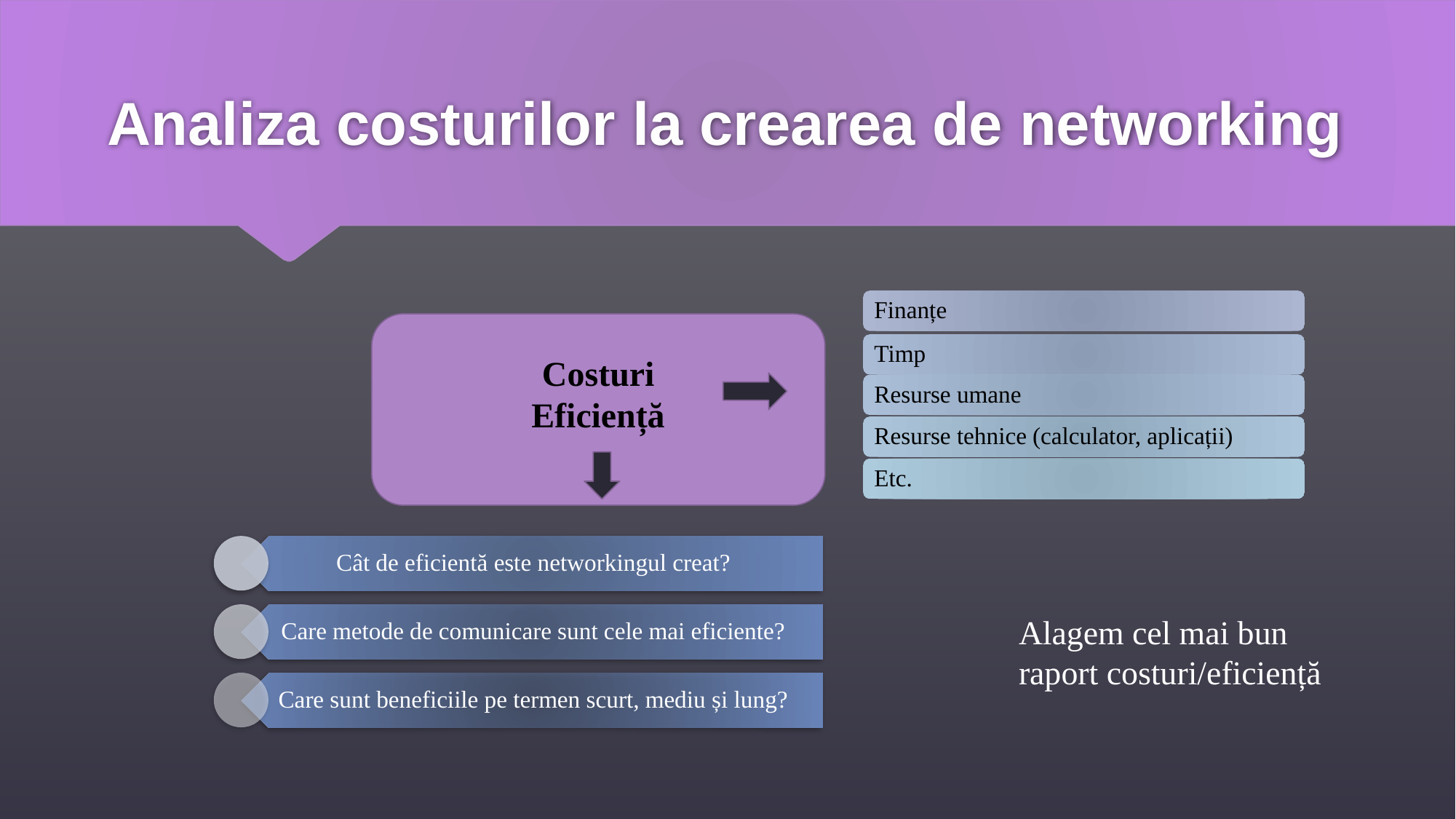

# Analiza costurilor la crearea de networking
Finanțe
Timp
Resurse umane
Resurse tehnice (calculator, aplicații)
Etc.
Costuri
Eficiență

Cât de eficientă este networkingul creat?
Care metode de comunicare sunt cele mai eficiente?
Care sunt beneficiile pe termen scurt, mediu și lung?
Alagem cel mai bun raport costuri/eficiență